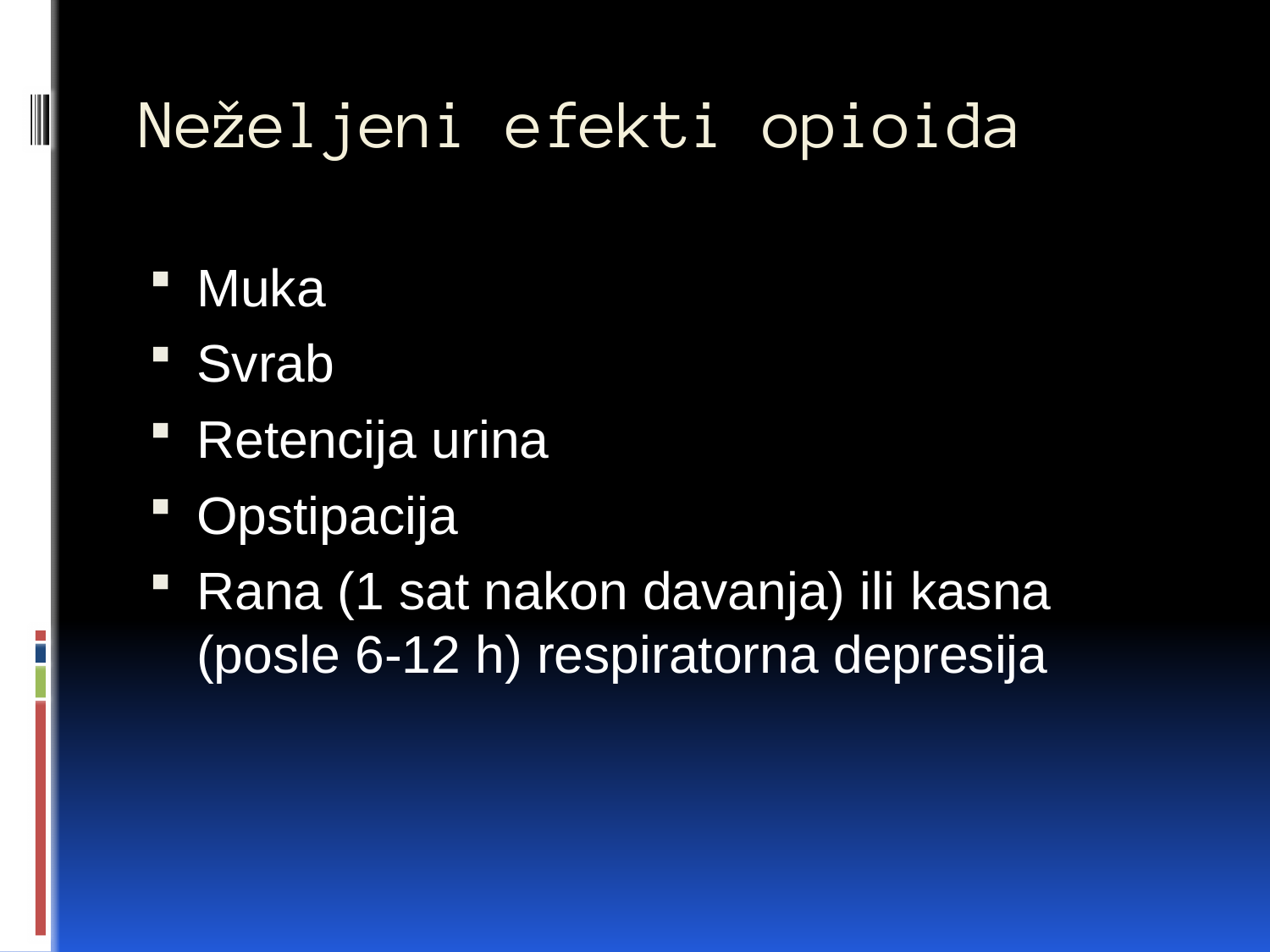

# Neželjeni efekti opioida
Muka
Svrab
Retencija urina
Opstipacija
Rana (1 sat nakon davanja) ili kasna (posle 6-12 h) respiratorna depresija